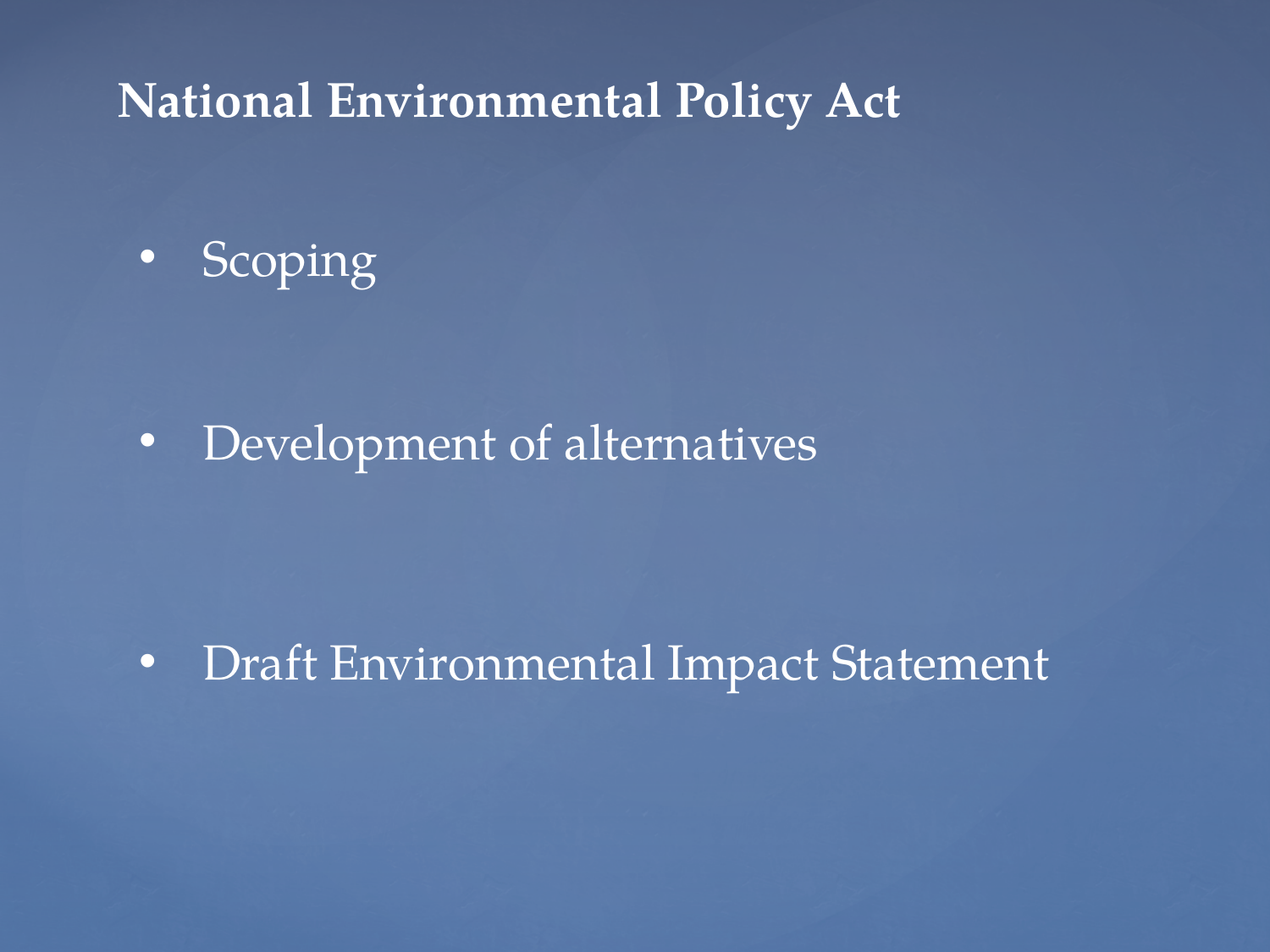

National Environmental Policy Act
Scoping
Development of alternatives

Draft Environmental Impact Statement